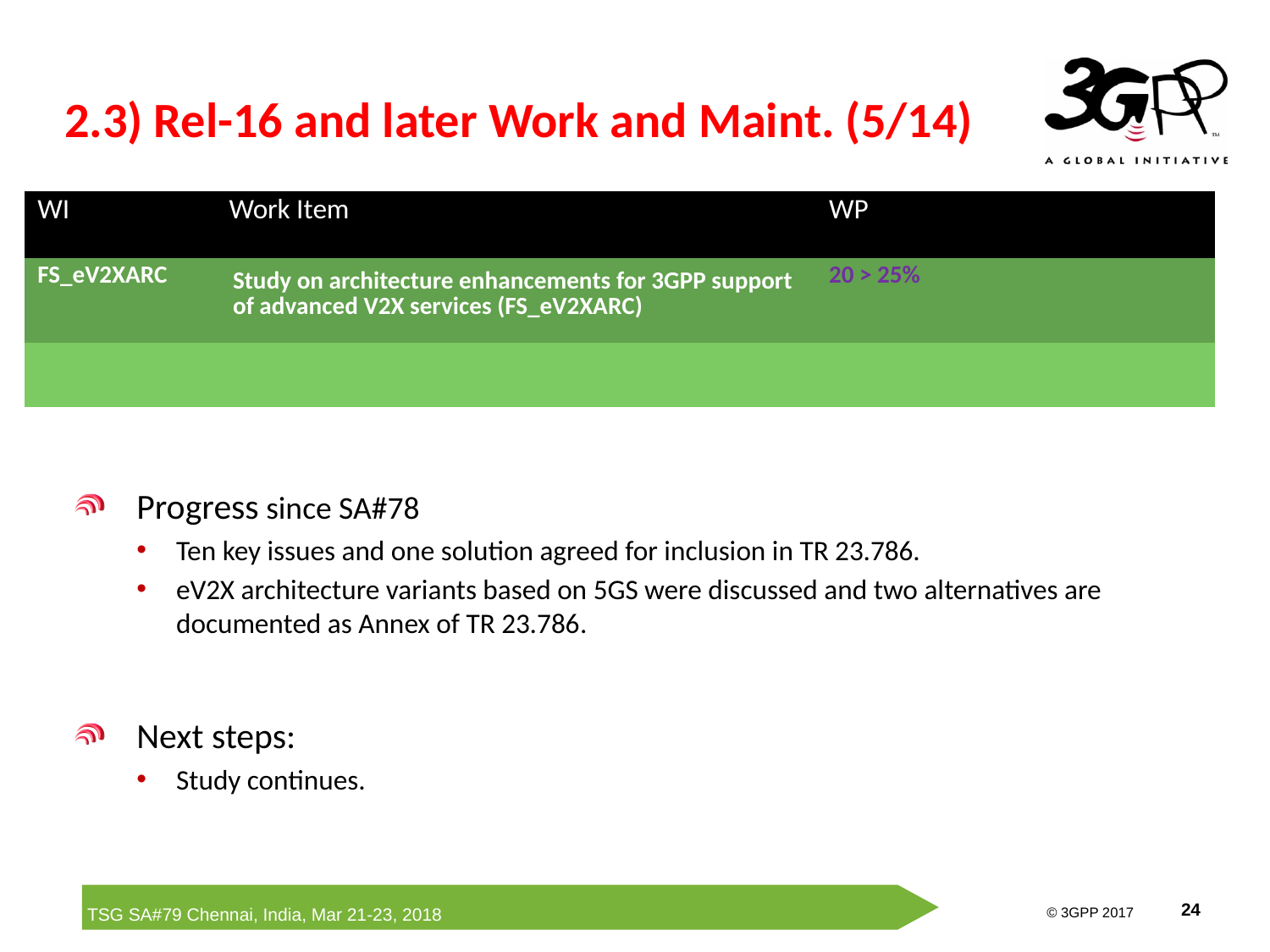

# 2.3) Rel-16 and later Work and Maint. (5/14)
| WI | Work Item | WP |  |  |
| --- | --- | --- | --- | --- |
| FS\_eV2XARC | Study on architecture enhancements for 3GPP support of advanced V2X services (FS\_eV2XARC) | 20 > 25% |  |  |
|  |  |  |  |  |
Progress since SA#78
Ten key issues and one solution agreed for inclusion in TR 23.786.
eV2X architecture variants based on 5GS were discussed and two alternatives are documented as Annex of TR 23.786.

Next steps:
Study continues.